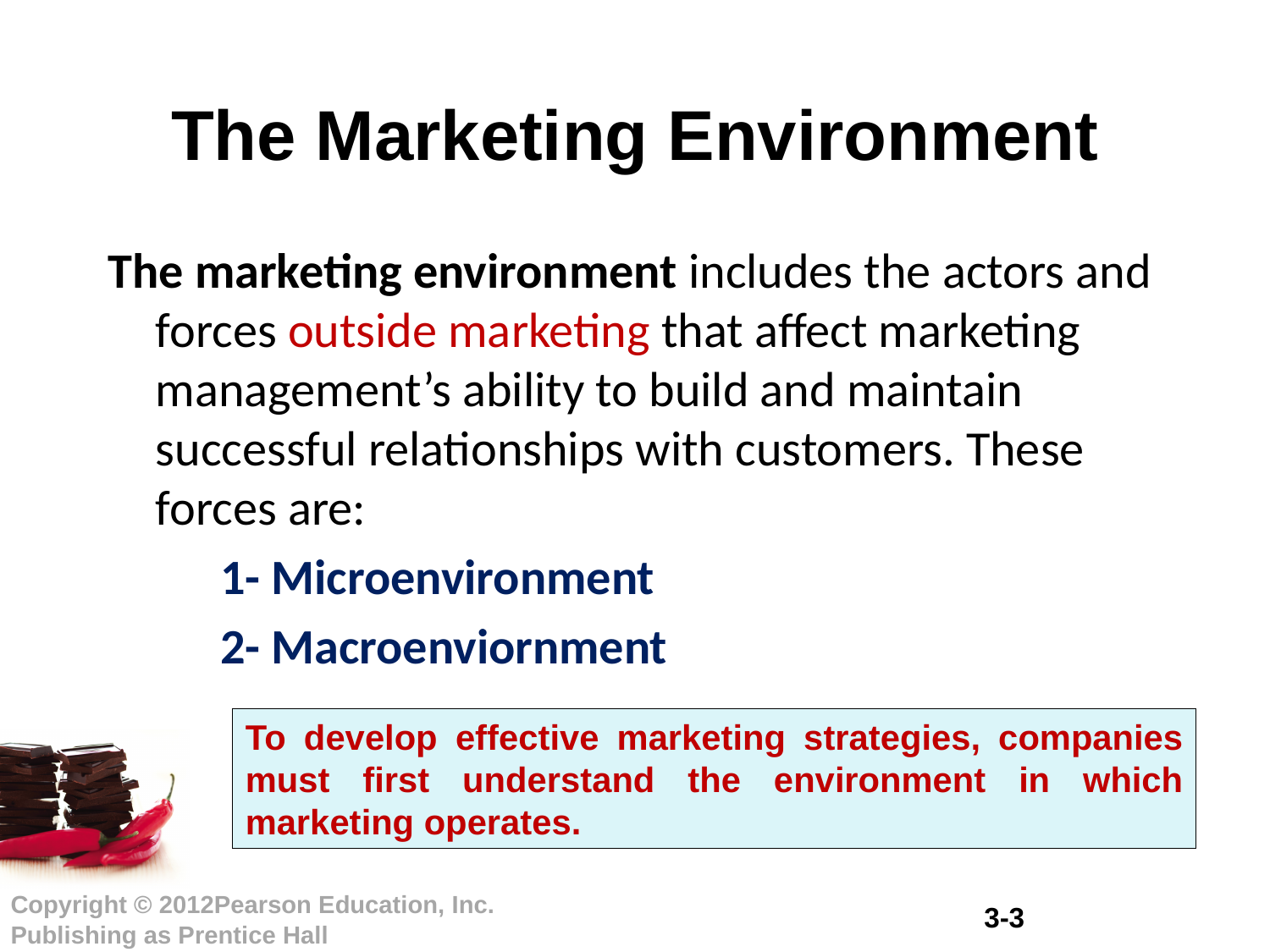

# The Marketing Environment
The marketing environment includes the actors and forces outside marketing that affect marketing management’s ability to build and maintain successful relationships with customers. These forces are:
          1- Microenvironment
          2- Macroenviornment

To develop effective marketing strategies, companies must first understand the environment in which marketing operates.